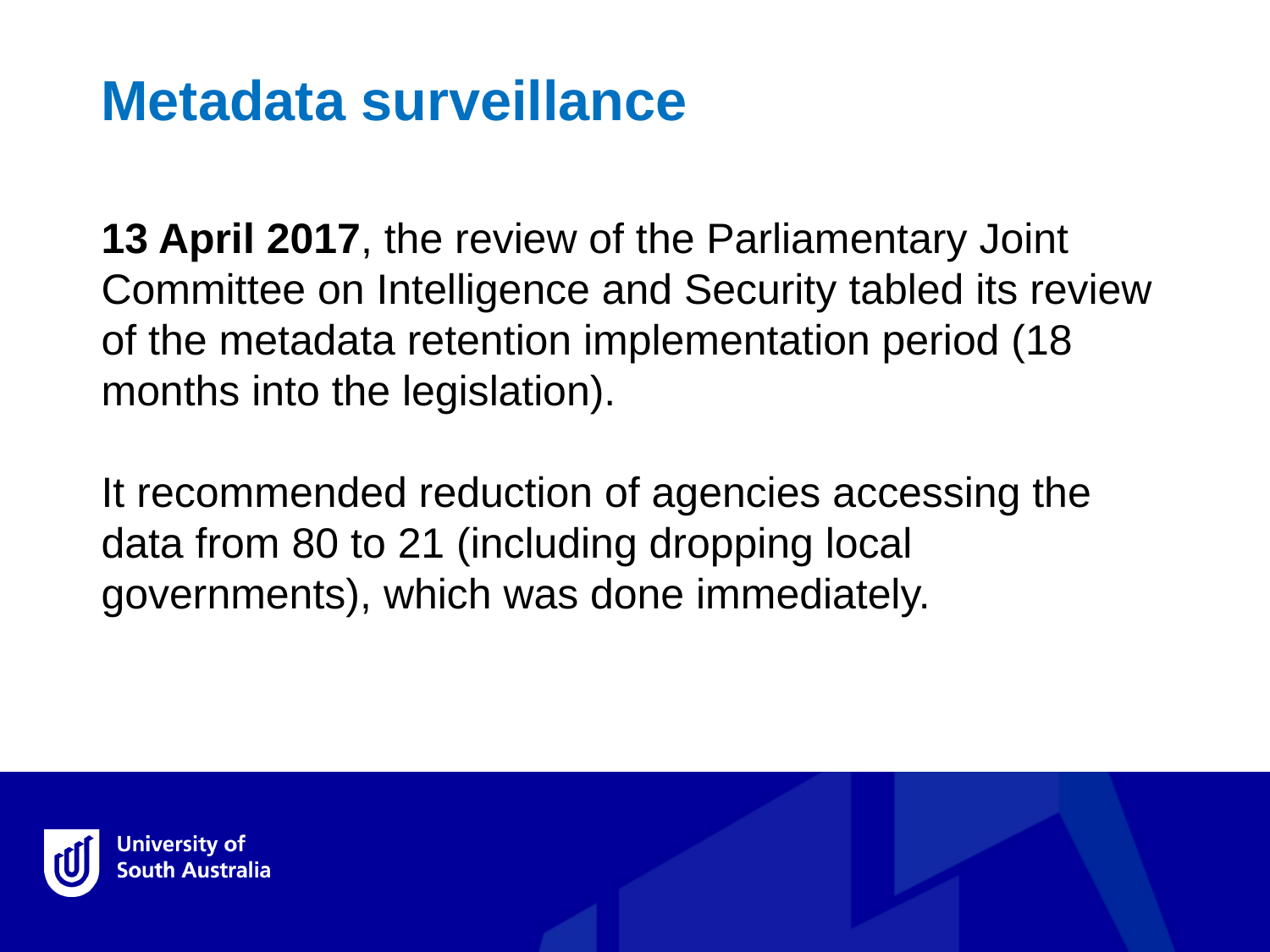

Metadata surveillance
13 April 2017, the review of the Parliamentary Joint Committee on Intelligence and Security tabled its review of the metadata retention implementation period (18 months into the legislation).

It recommended reduction of agencies accessing the data from 80 to 21 (including dropping local governments), which was done immediately.